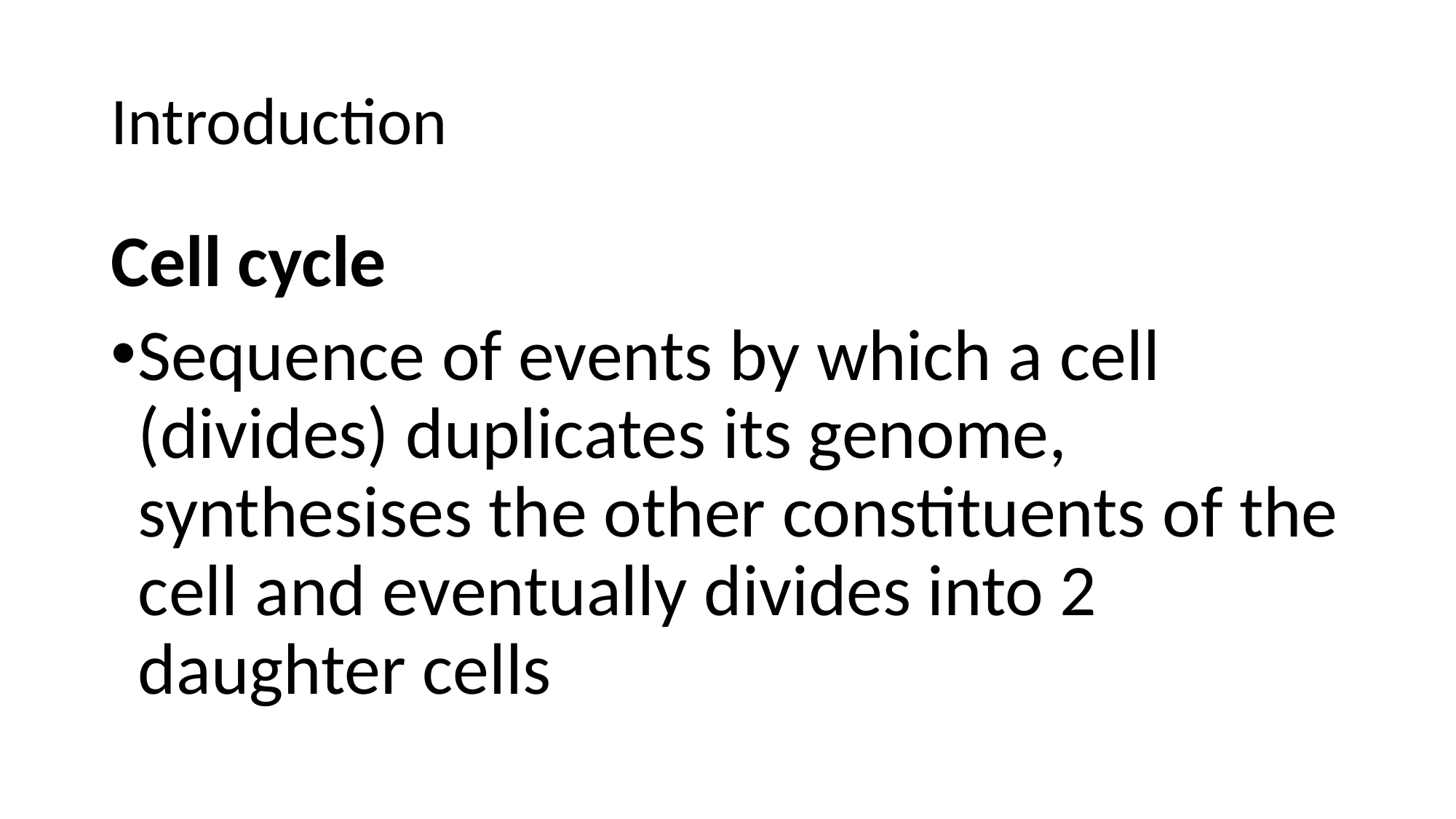

# Introduction
Cell cycle
Sequence of events by which a cell (divides) duplicates its genome, synthesises the other constituents of the cell and eventually divides into 2 daughter cells